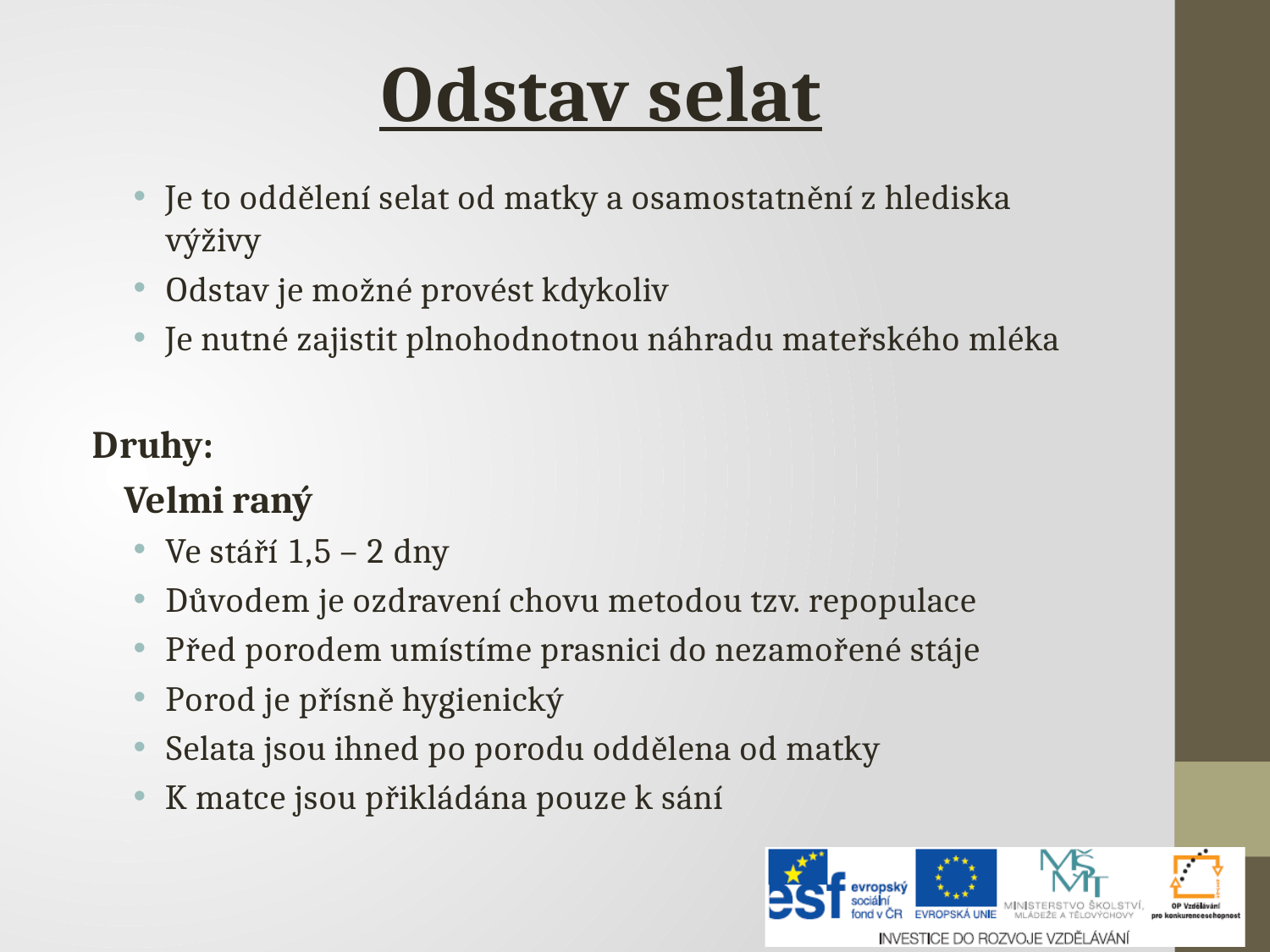

Odstav selat

Je to oddělení selat od matky a osamostatnění z hlediska výživy
Odstav je možné provést kdykoliv
Je nutné zajistit plnohodnotnou náhradu mateřského mléka

Druhy:
	Velmi raný
Ve stáří 1,5 – 2 dny
Důvodem je ozdravení chovu metodou tzv. repopulace
Před porodem umístíme prasnici do nezamořené stáje
Porod je přísně hygienický
Selata jsou ihned po porodu oddělena od matky
K matce jsou přikládána pouze k sání